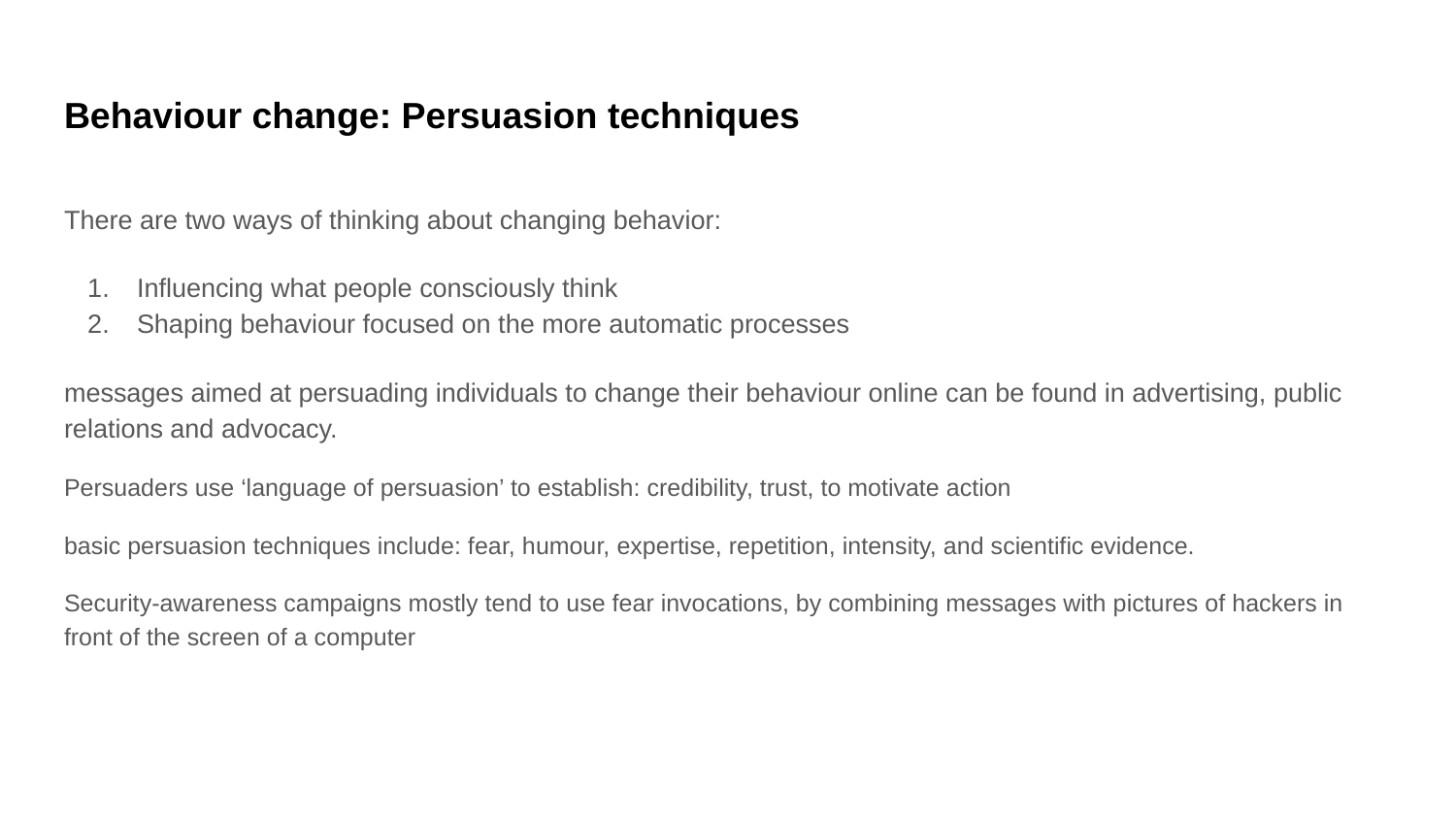

# Behaviour change: Persuasion techniques
There are two ways of thinking about changing behavior:
Influencing what people consciously think
Shaping behaviour focused on the more automatic processes
messages aimed at persuading individuals to change their behaviour online can be found in advertising, public relations and advocacy.
Persuaders use ‘language of persuasion’ to establish: credibility, trust, to motivate action
basic persuasion techniques include: fear, humour, expertise, repetition, intensity, and scientific evidence.
Security-awareness campaigns mostly tend to use fear invocations, by combining messages with pictures of hackers in front of the screen of a computer